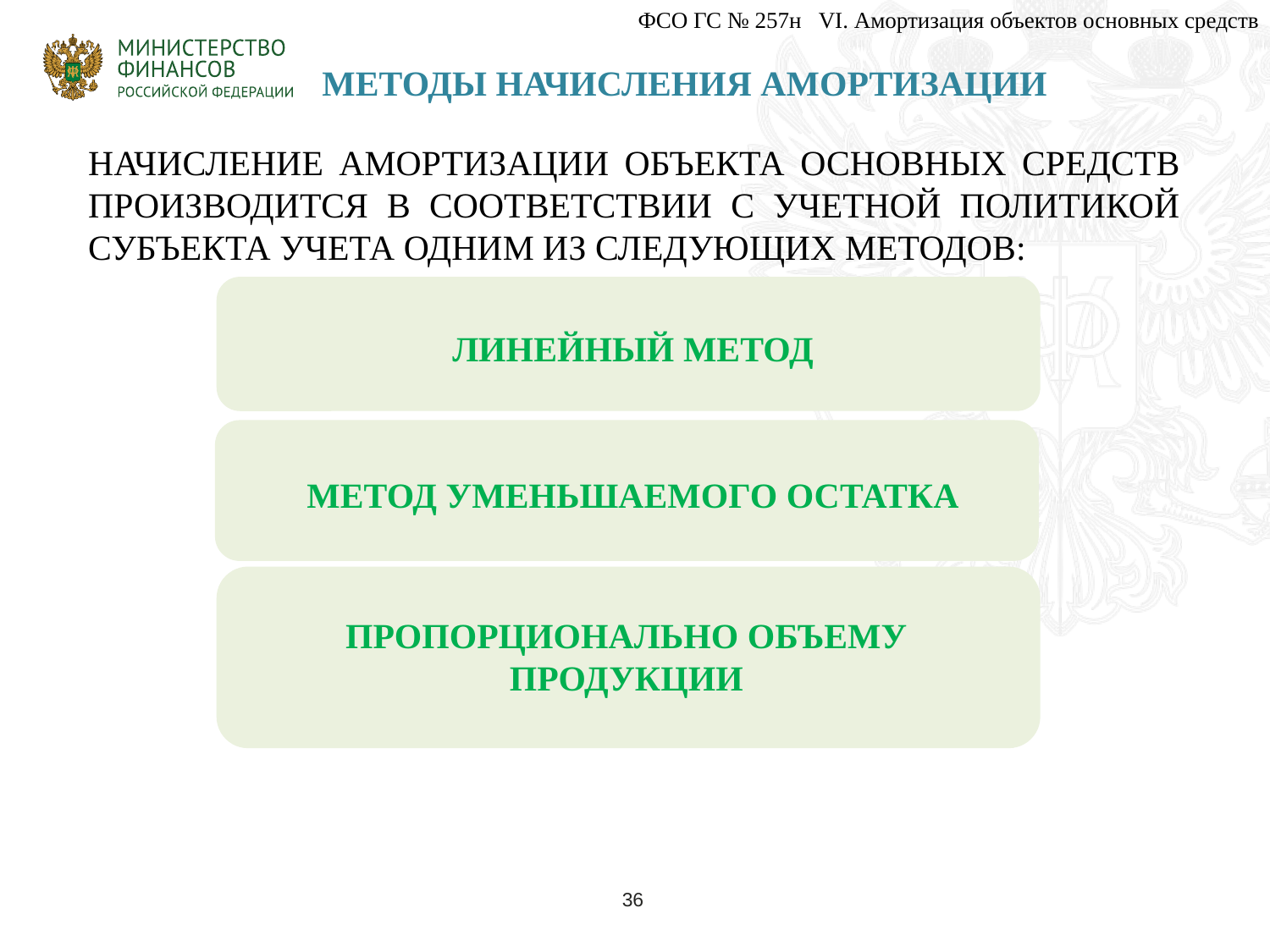

ФСО ГС № 257н   VI. Амортизация объектов основных средств
# МЕТОДЫ НАЧИСЛЕНИЯ АМОРТИЗАЦИИ
НАЧИСЛЕНИЕ АМОРТИЗАЦИИ ОБЪЕКТА ОСНОВНЫХ СРЕДСТВ ПРОИЗВОДИТСЯ В СООТВЕТСТВИИ С УЧЕТНОЙ ПОЛИТИКОЙ СУБЪЕКТА УЧЕТА ОДНИМ ИЗ СЛЕДУЮЩИХ МЕТОДОВ:

ЛИНЕЙНЫЙ МЕТОД

МЕТОД УМЕНЬШАЕМОГО ОСТАТКА

ПРОПОРЦИОНАЛЬНО ОБЪЕМУ ПРОДУКЦИИ
36